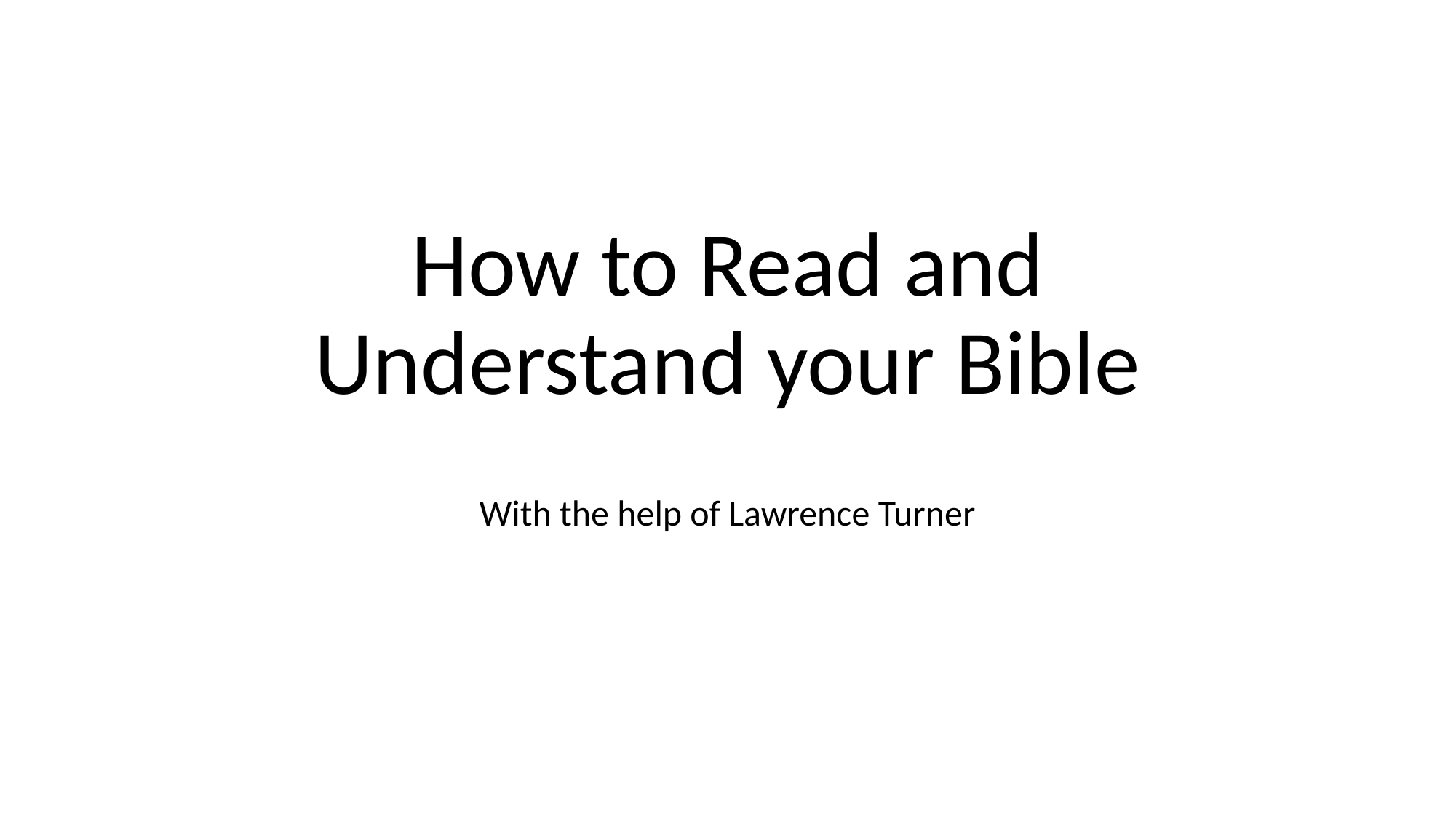

# How to Read and Understand your Bible

With the help of Lawrence Turner